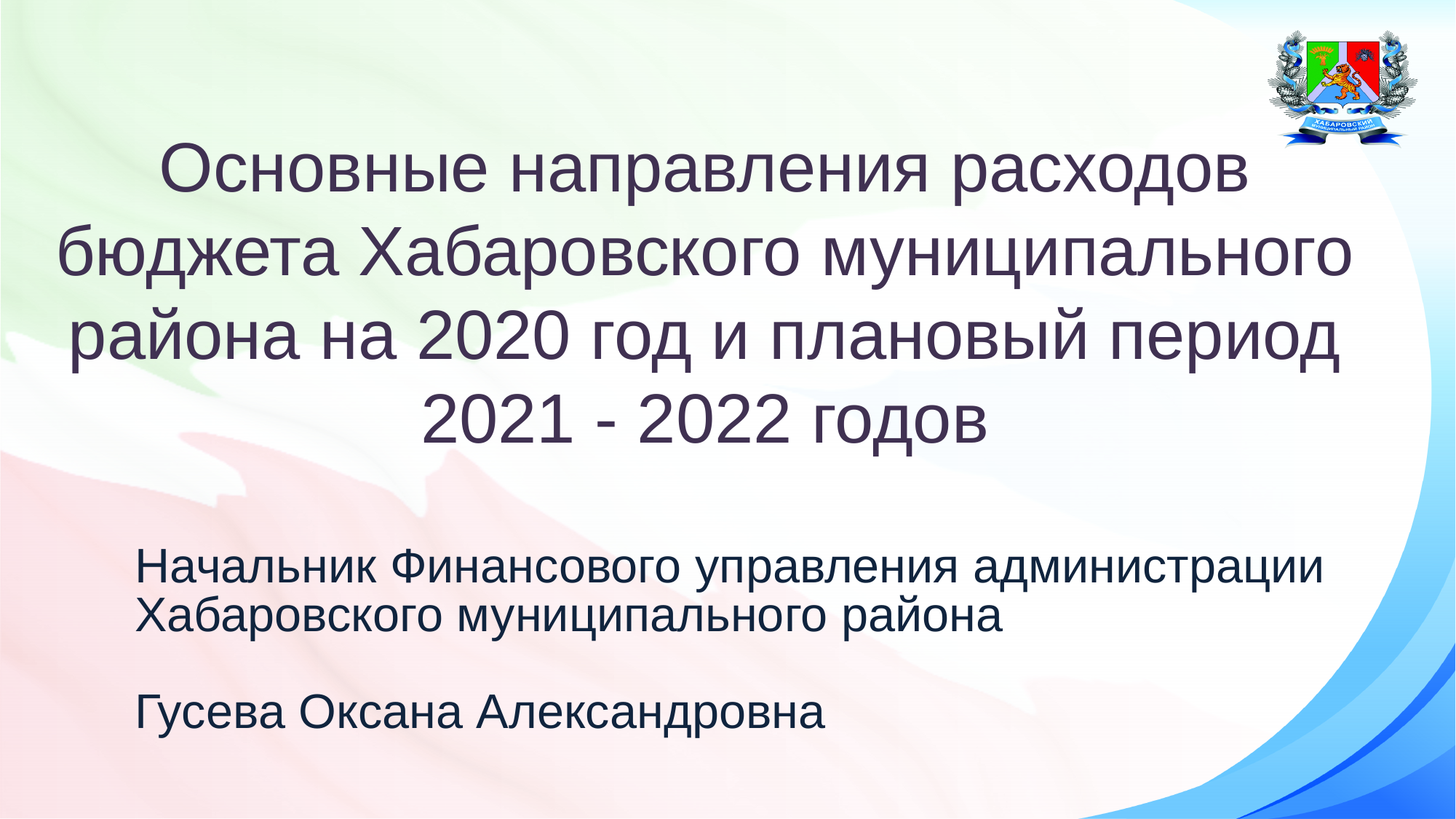

Основные направления расходов бюджета Хабаровского муниципального района на 2020 год и плановый период 2021 - 2022 годов
Начальник Финансового управления администрации
Хабаровского муниципального района

Гусева Оксана Александровна